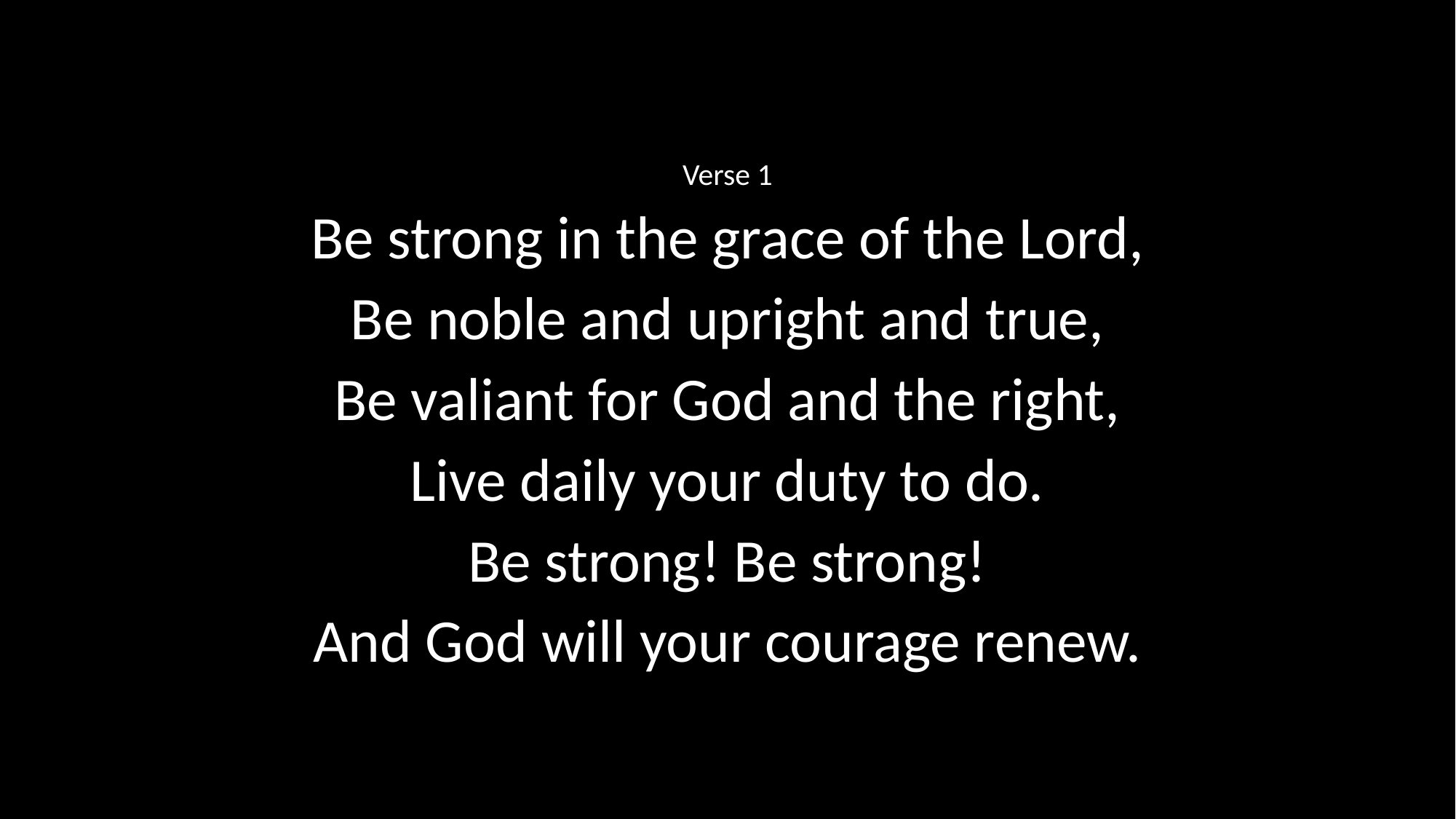

Verse 1
Be strong in the grace of the Lord,
Be noble and upright and true,
Be valiant for God and the right,
Live daily your duty to do.
Be strong! Be strong!
And God will your courage renew.